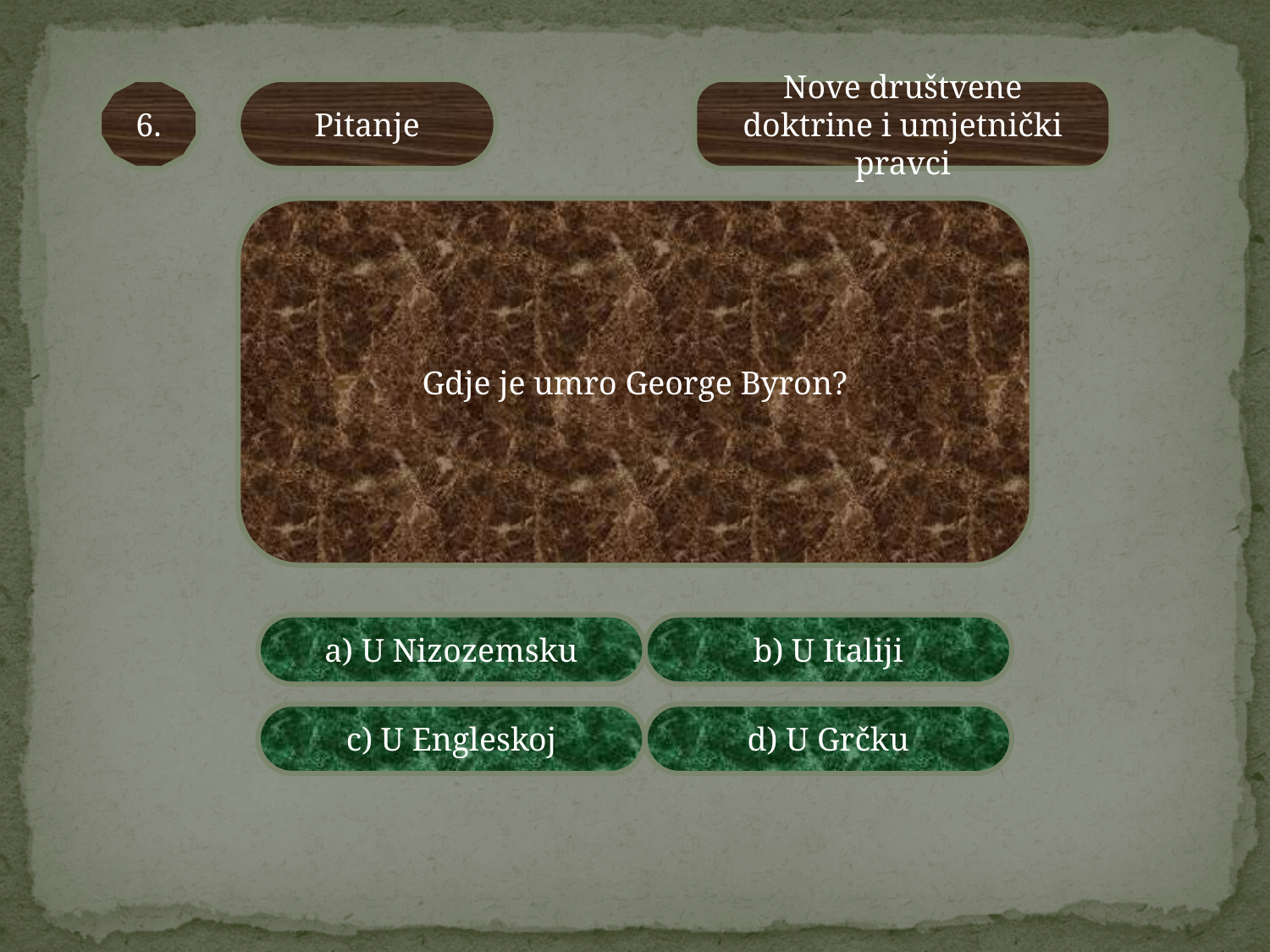

6.
Pitanje
Nove društvene doktrine i umjetnički pravci
Gdje je umro George Byron?
a) U Nizozemsku
b) U Italiji
c) U Engleskoj
d) U Grčku